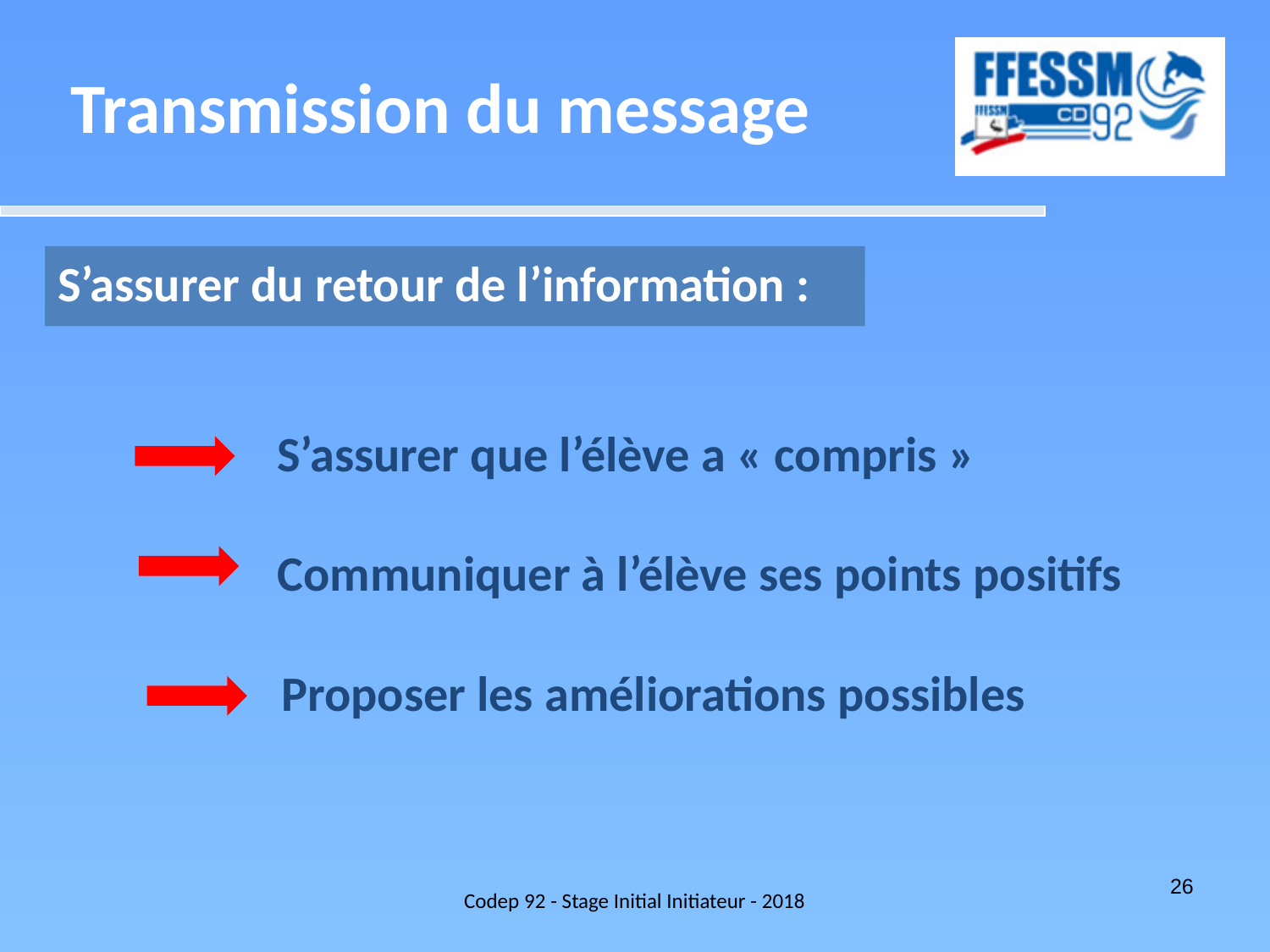

Transmission du message
S’assurer du retour de l’information :
S’assurer que l’élève a « compris »

Communiquer à l’élève ses points positifs

Proposer les améliorations possibles

Codep 92 - Stage Initial Initiateur - 2018
26